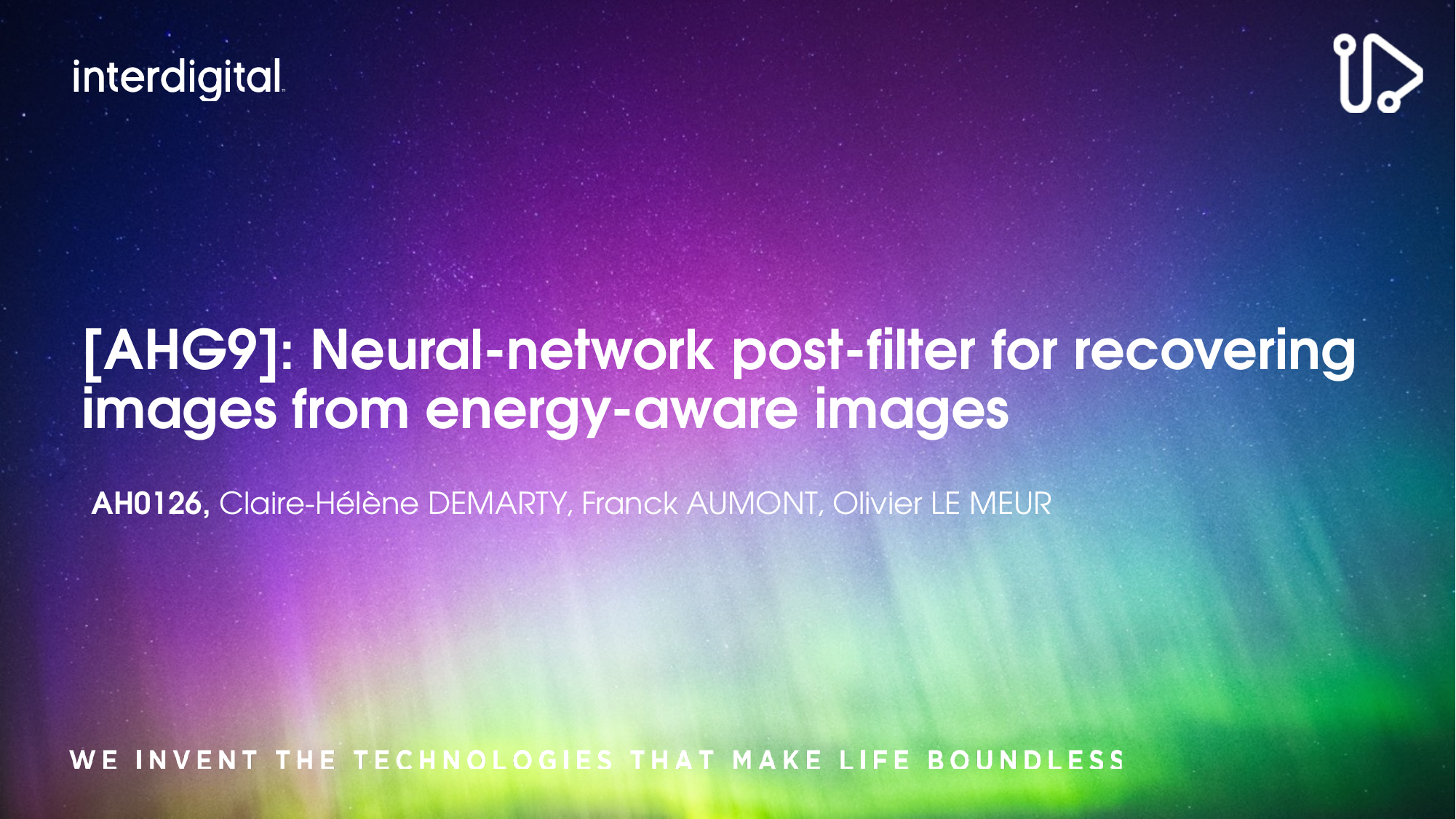

# [AHG9]: Neural-network post-filter for recovering images from energy-aware images
AH0126, Claire-Hélène DEMARTY, Franck AUMONT, Olivier LE MEUR